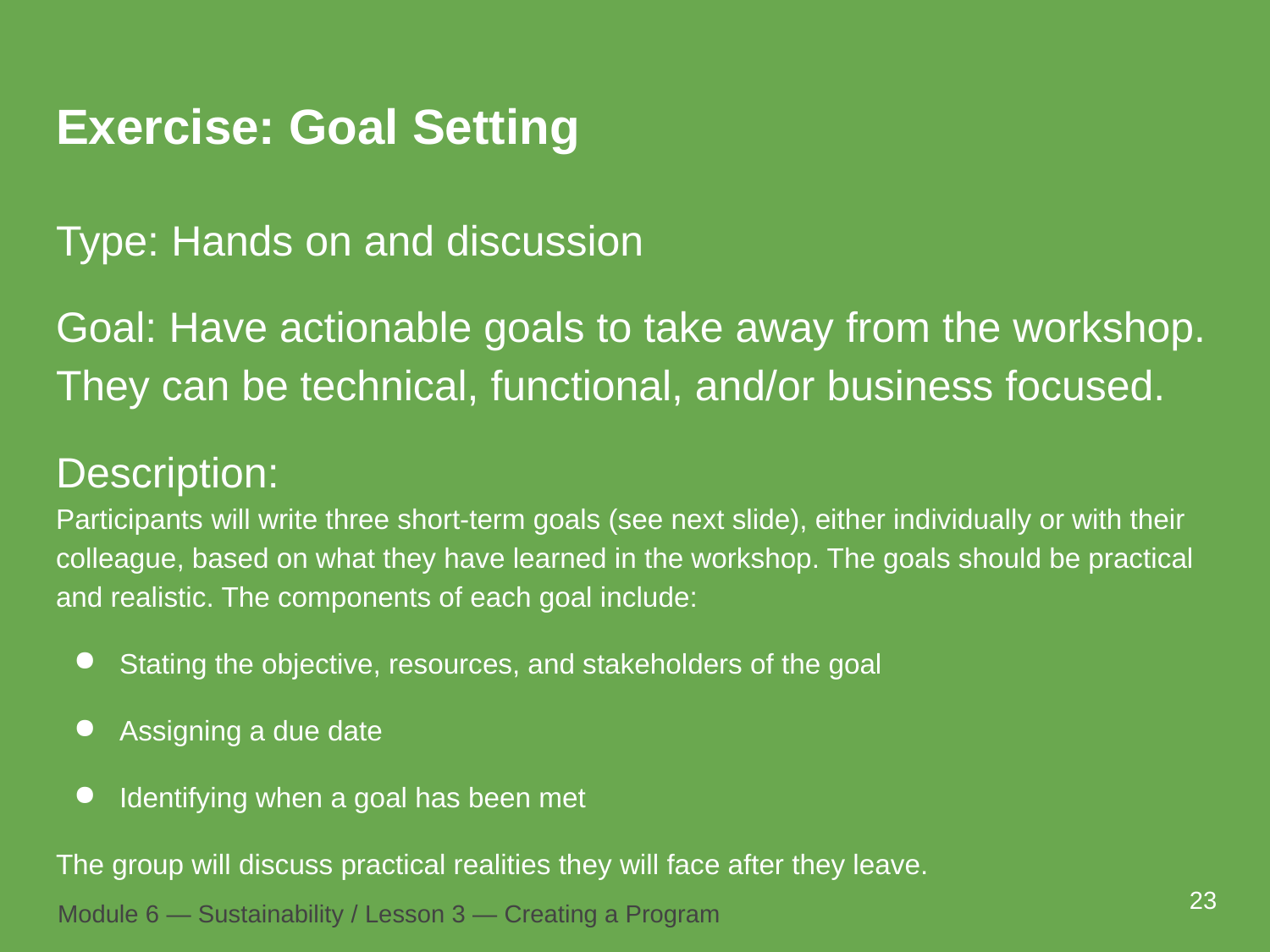

# Exercise: Goal Setting
Type: Hands on and discussion
Goal: Have actionable goals to take away from the workshop. They can be technical, functional, and/or business focused.
Description:
Participants will write three short-term goals (see next slide), either individually or with their colleague, based on what they have learned in the workshop. The goals should be practical and realistic. The components of each goal include:
Stating the objective, resources, and stakeholders of the goal
Assigning a due date
Identifying when a goal has been met
The group will discuss practical realities they will face after they leave.
23
Module 6 — Sustainability / Lesson 3 — Creating a Program